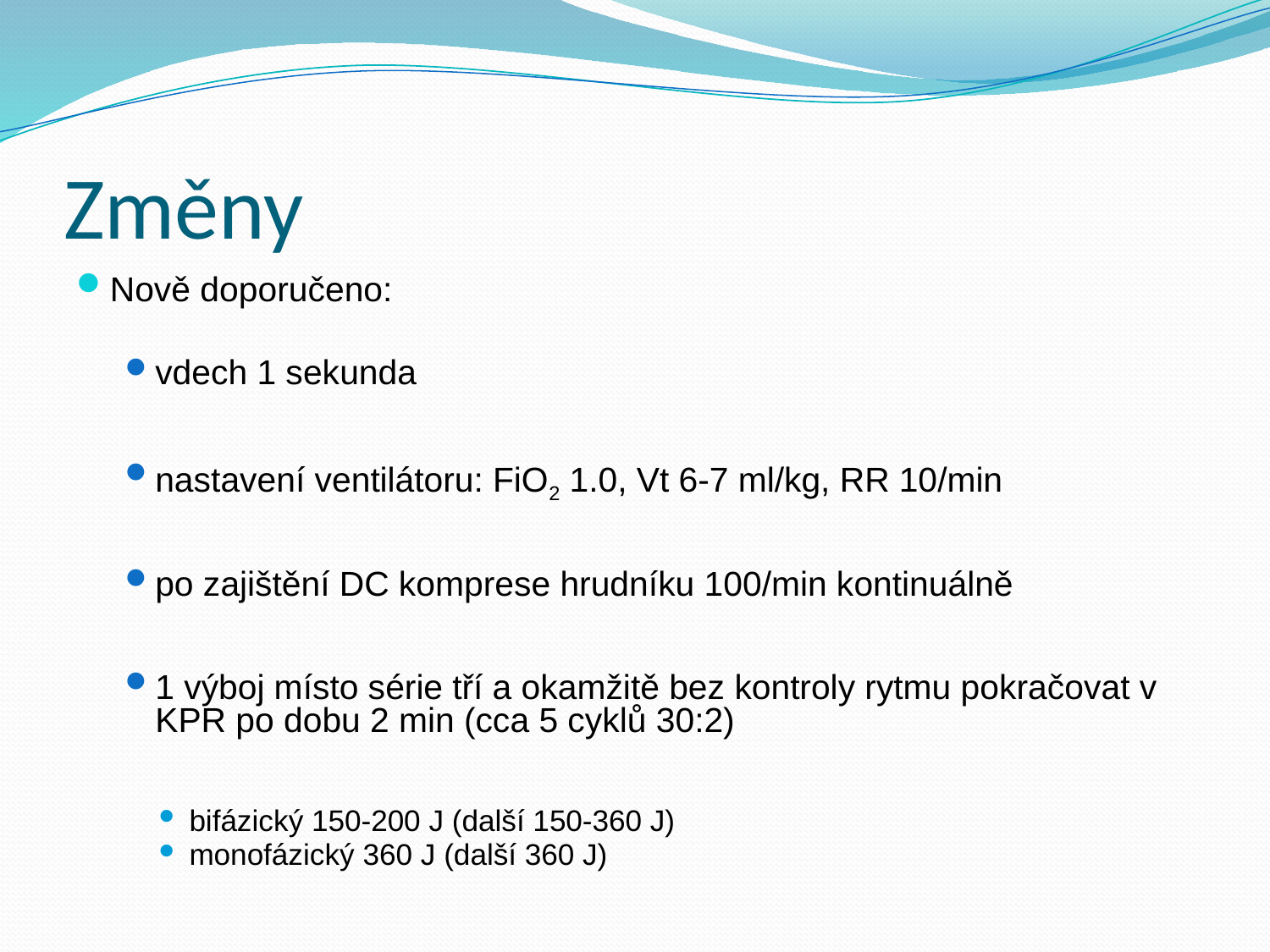

# Změny
Nově doporučeno:

vdech 1 sekunda

nastavení ventilátoru: FiO2 1.0, Vt 6-7 ml/kg, RR 10/min

po zajištění DC komprese hrudníku 100/min kontinuálně

1 výboj místo série tří a okamžitě bez kontroly rytmu pokračovat v KPR po dobu 2 min (cca 5 cyklů 30:2)

bifázický 150-200 J (další 150-360 J)
monofázický 360 J (další 360 J)